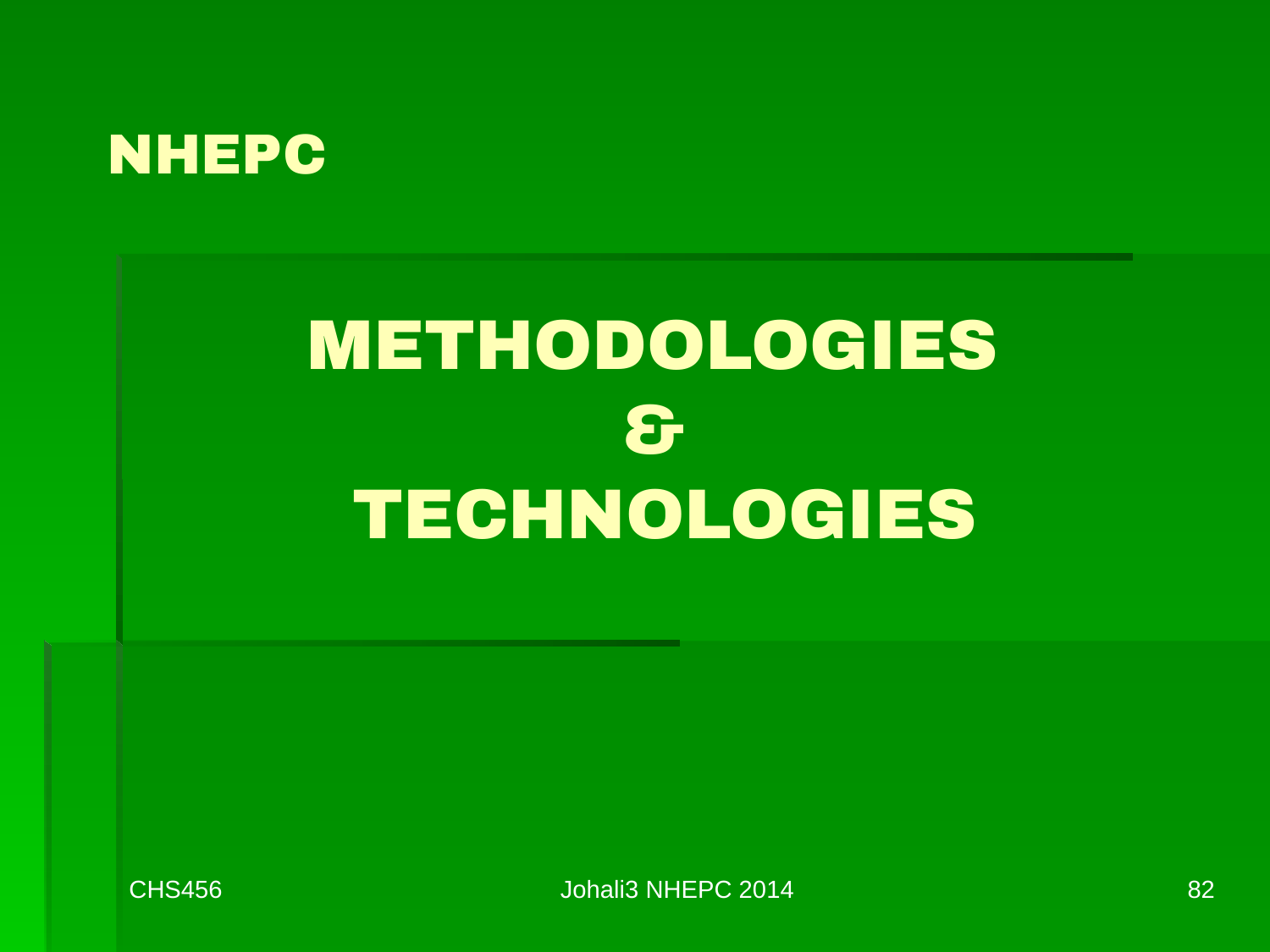

NHEPC
# METHODOLOGIES & TECHNOLOGIES
CHS456
Johali3 NHEPC 2014
82